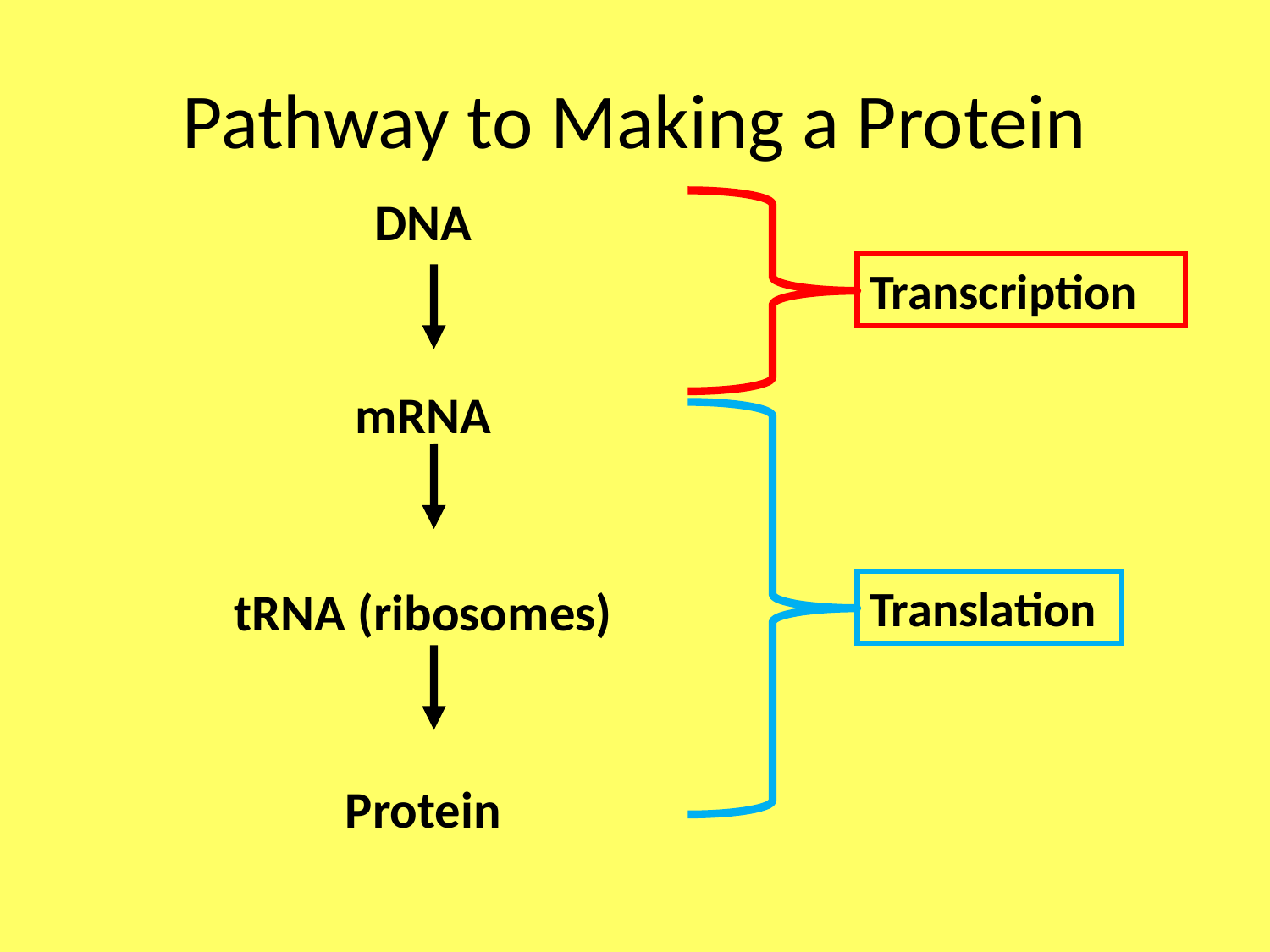

# Pathway to Making a Protein
DNA

mRNA

tRNA (ribosomes)

Protein

Transcription

Translation